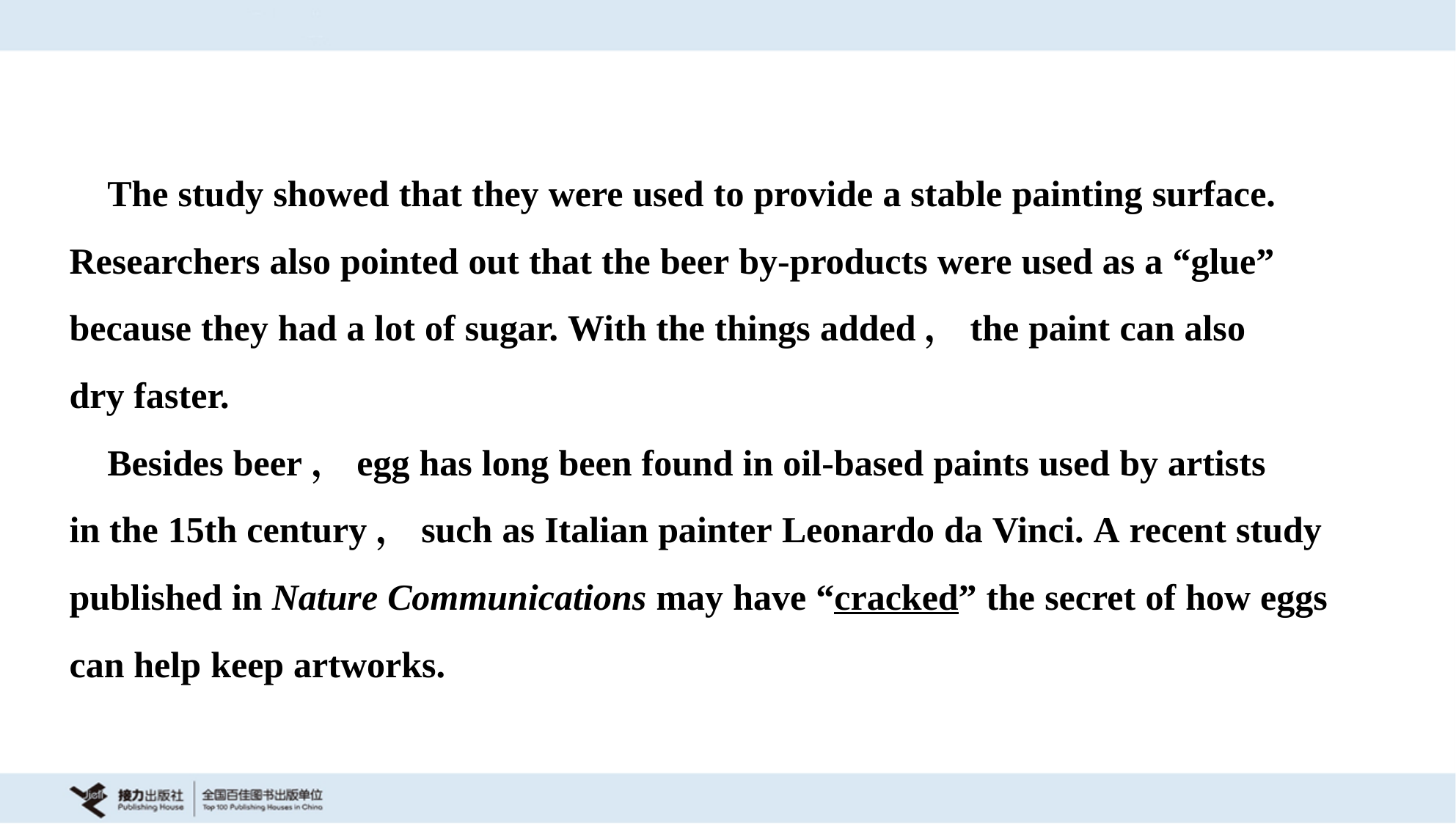

The study showed that they were used to provide a stable painting surface.
Researchers also pointed out that the beer by-products were used as a “glue”
because they had a lot of sugar. With the things added，the paint can also
dry faster.
    Besides beer，egg has long been found in oil-based paints used by artists
in the 15th century，such as Italian painter Leonardo da Vinci. A recent study
published in Nature Communications may have “cracked” the secret of how eggs
can help keep artworks.